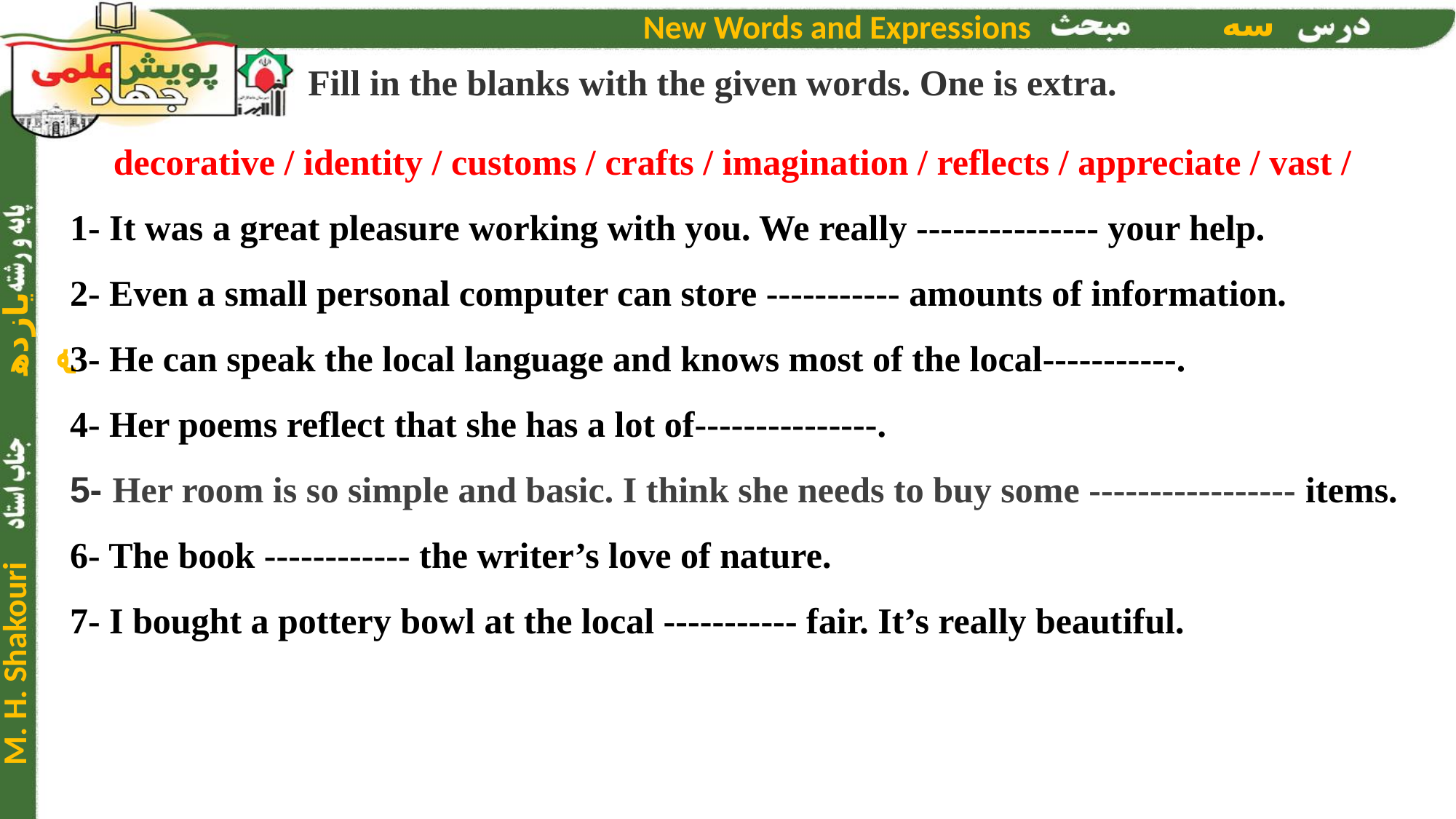

Fill in the blanks with the given words. One is extra.
decorative / identity / customs / crafts / imagination / reflects / appreciate / vast /
1- It was a great pleasure working with you. We really --------------- your help.
2- Even a small personal computer can store ----------- amounts of information.
3- He can speak the local language and knows most of the local-----------.
4- Her poems reflect that she has a lot of---------------.
5- Her room is so simple and basic. I think she needs to buy some ----------------- items.
6- The book ------------ the writer’s love of nature.
7- I bought a pottery bowl at the local ----------- fair. It’s really beautiful.